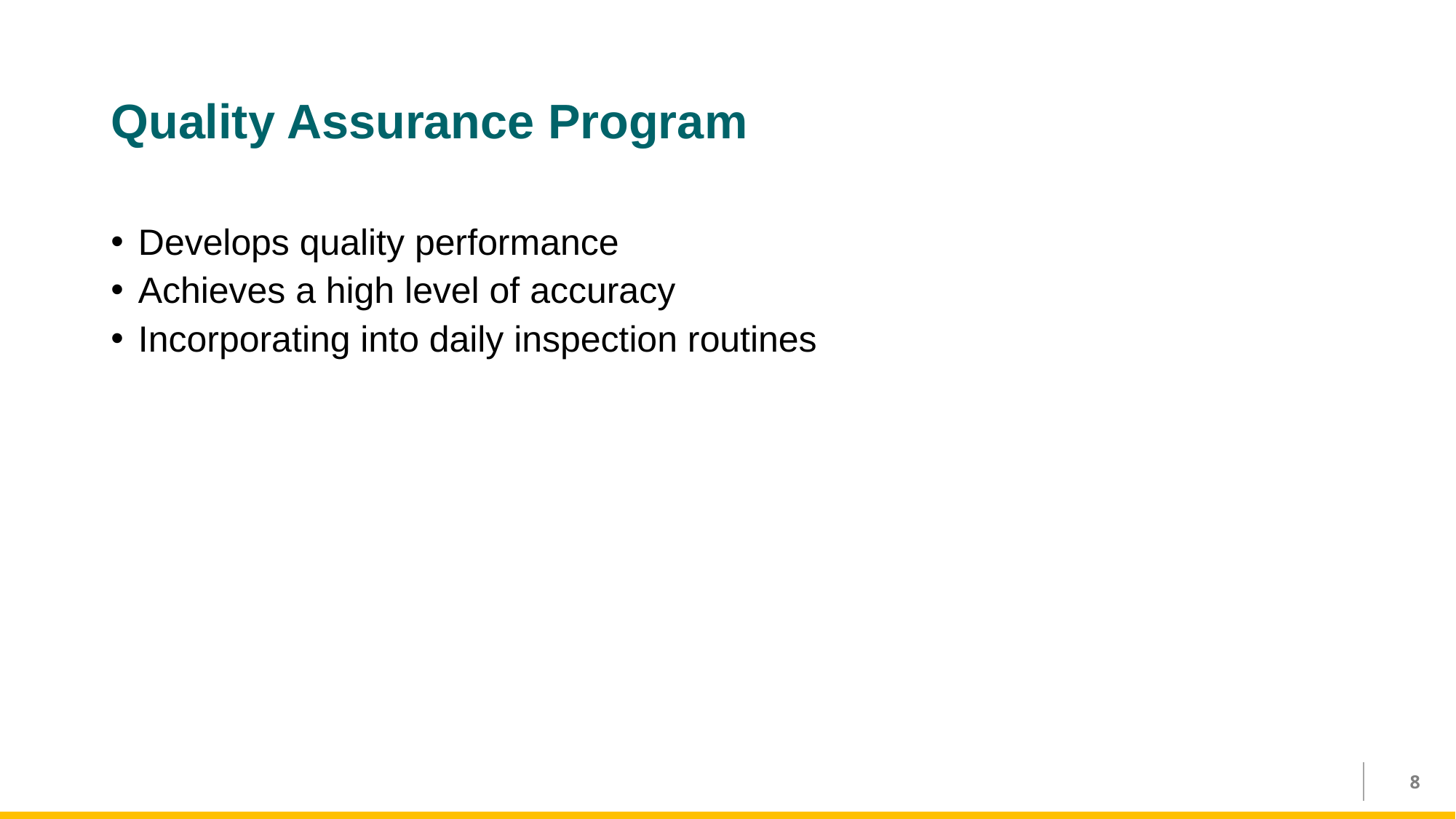

# Quality Assurance Program
Develops quality performance
Achieves a high level of accuracy
Incorporating into daily inspection routines